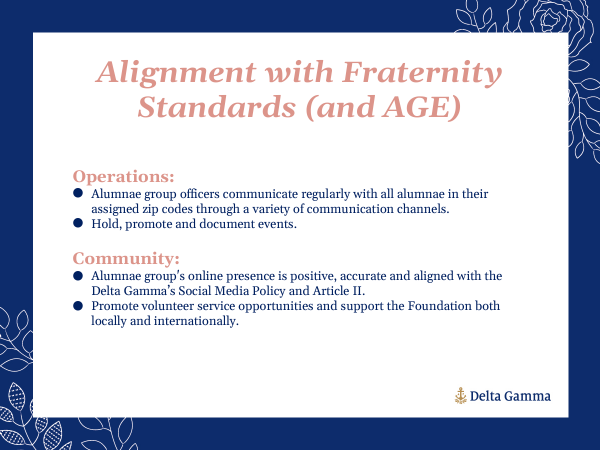

Alignment with Fraternity Standards (and AGE)
Operations:
Alumnae group officers communicate regularly with all alumnae in their assigned zip codes through a variety of communication channels.
Hold, promote and document events.
Community:
Alumnae group's online presence is positive, accurate and aligned with the Delta Gamma’s Social Media Policy and Article II.
Promote volunteer service opportunities and support the Foundation both locally and internationally.